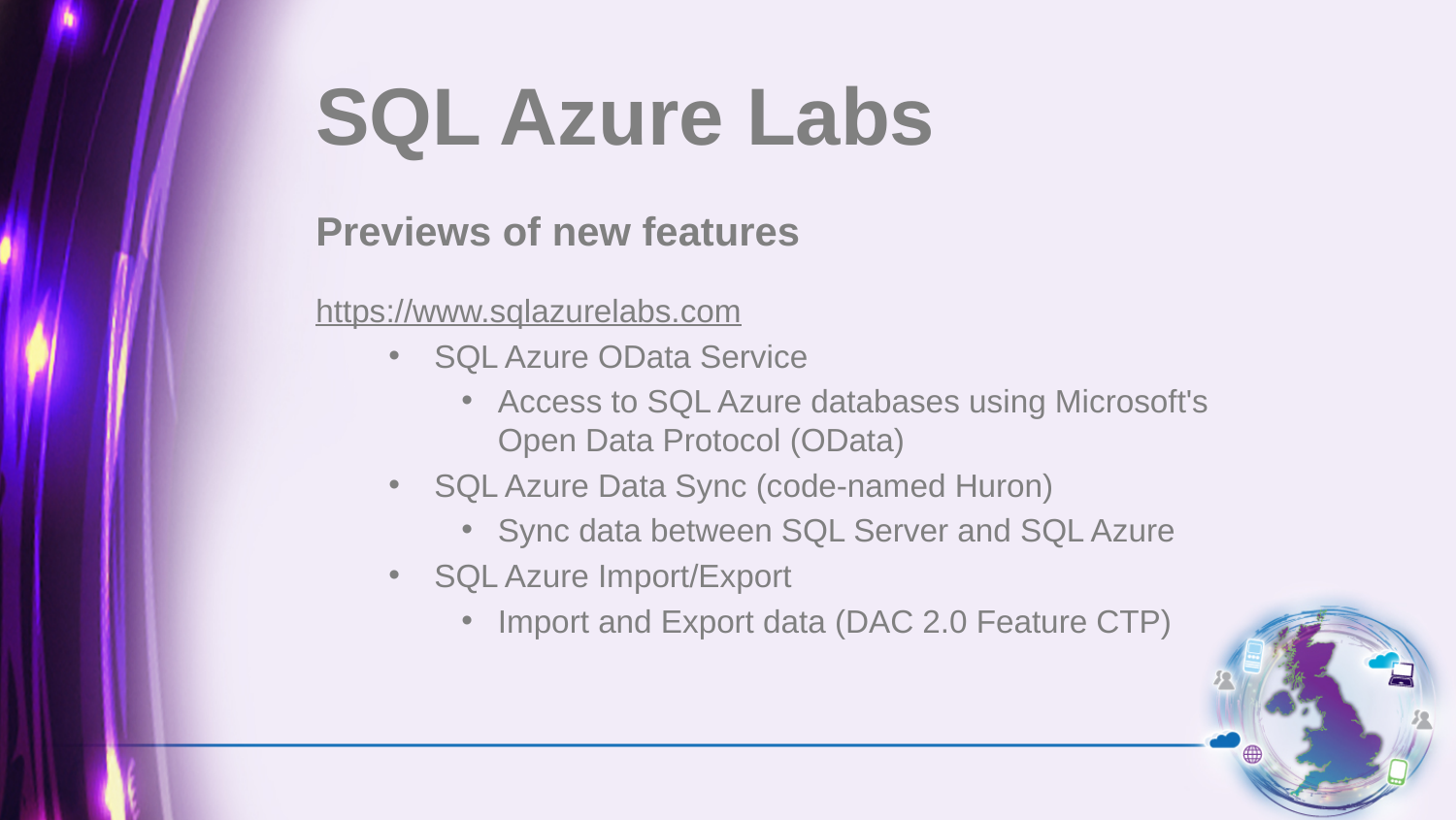

# SQL Azure Labs
Previews of new features

https://www.sqlazurelabs.com
SQL Azure OData Service
Access to SQL Azure databases using Microsoft's Open Data Protocol (OData)
SQL Azure Data Sync (code-named Huron)
Sync data between SQL Server and SQL Azure
SQL Azure Import/Export
Import and Export data (DAC 2.0 Feature CTP)